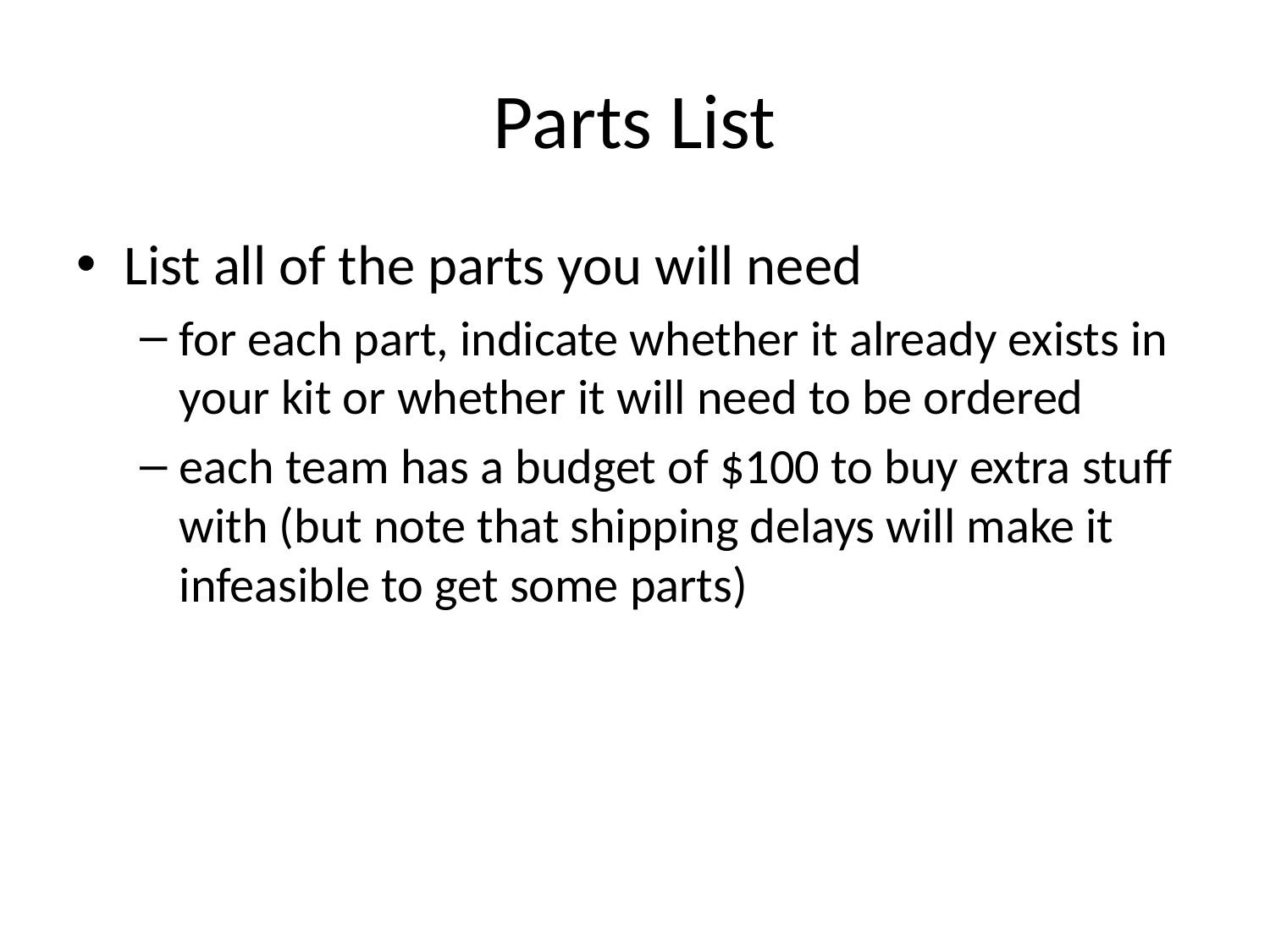

# Parts List
List all of the parts you will need
for each part, indicate whether it already exists in your kit or whether it will need to be ordered
each team has a budget of $100 to buy extra stuff with (but note that shipping delays will make it infeasible to get some parts)